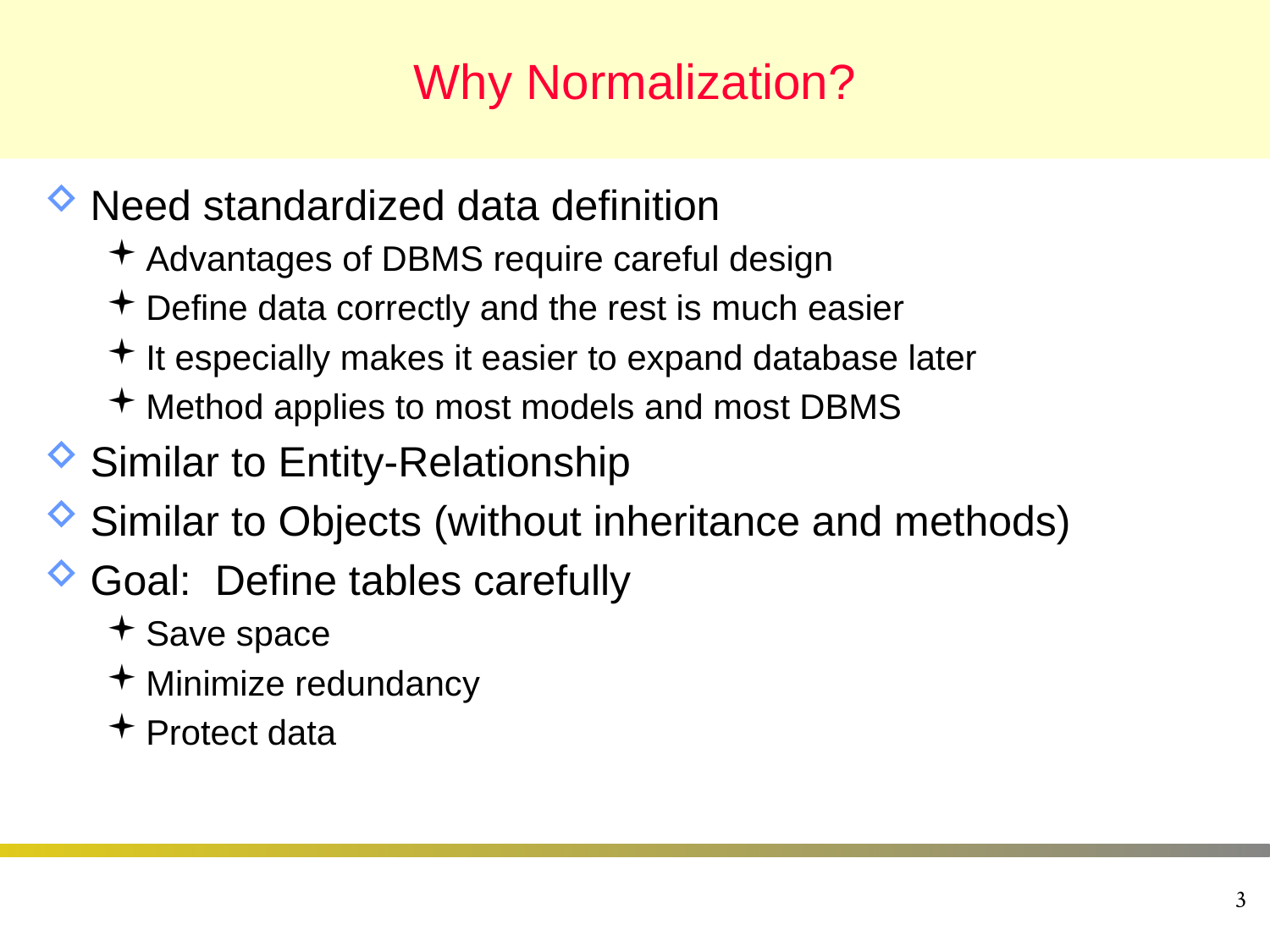

# Why Normalization?
Need standardized data definition
Advantages of DBMS require careful design
Define data correctly and the rest is much easier
It especially makes it easier to expand database later
Method applies to most models and most DBMS
Similar to Entity-Relationship
Similar to Objects (without inheritance and methods)
Goal:  Define tables carefully
Save space
Minimize redundancy
Protect data
3